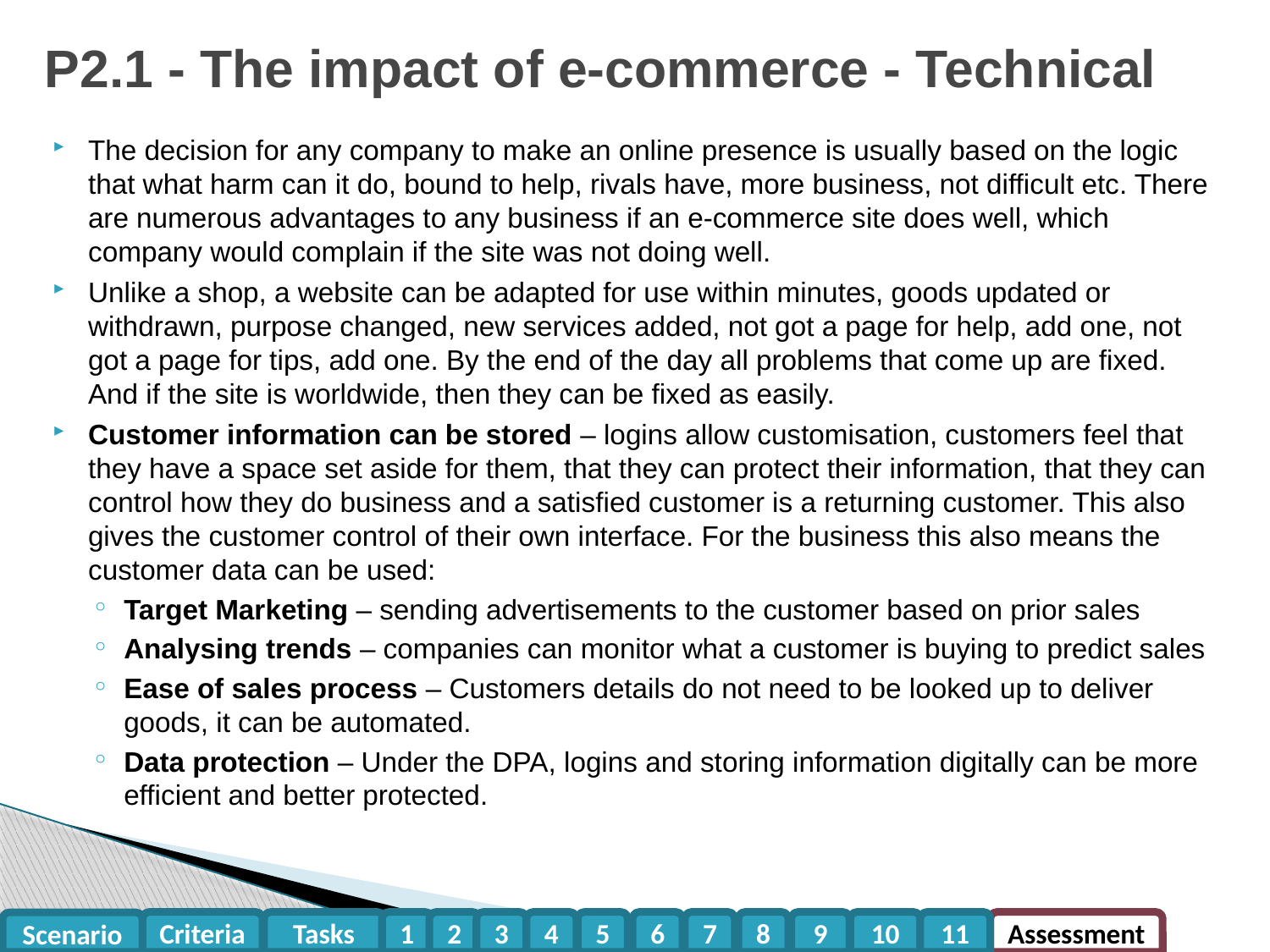

# P2.1 - The impact of e-commerce - Technical
The decision for any company to make an online presence is usually based on the logic that what harm can it do, bound to help, rivals have, more business, not difficult etc. There are numerous advantages to any business if an e-commerce site does well, which company would complain if the site was not doing well.
Unlike a shop, a website can be adapted for use within minutes, goods updated or withdrawn, purpose changed, new services added, not got a page for help, add one, not got a page for tips, add one. By the end of the day all problems that come up are fixed. And if the site is worldwide, then they can be fixed as easily.
Customer information can be stored – logins allow customisation, customers feel that they have a space set aside for them, that they can protect their information, that they can control how they do business and a satisfied customer is a returning customer. This also gives the customer control of their own interface. For the business this also means the customer data can be used:
Target Marketing – sending advertisements to the customer based on prior sales
Analysing trends – companies can monitor what a customer is buying to predict sales
Ease of sales process – Customers details do not need to be looked up to deliver goods, it can be automated.
Data protection – Under the DPA, logins and storing information digitally can be more efficient and better protected.